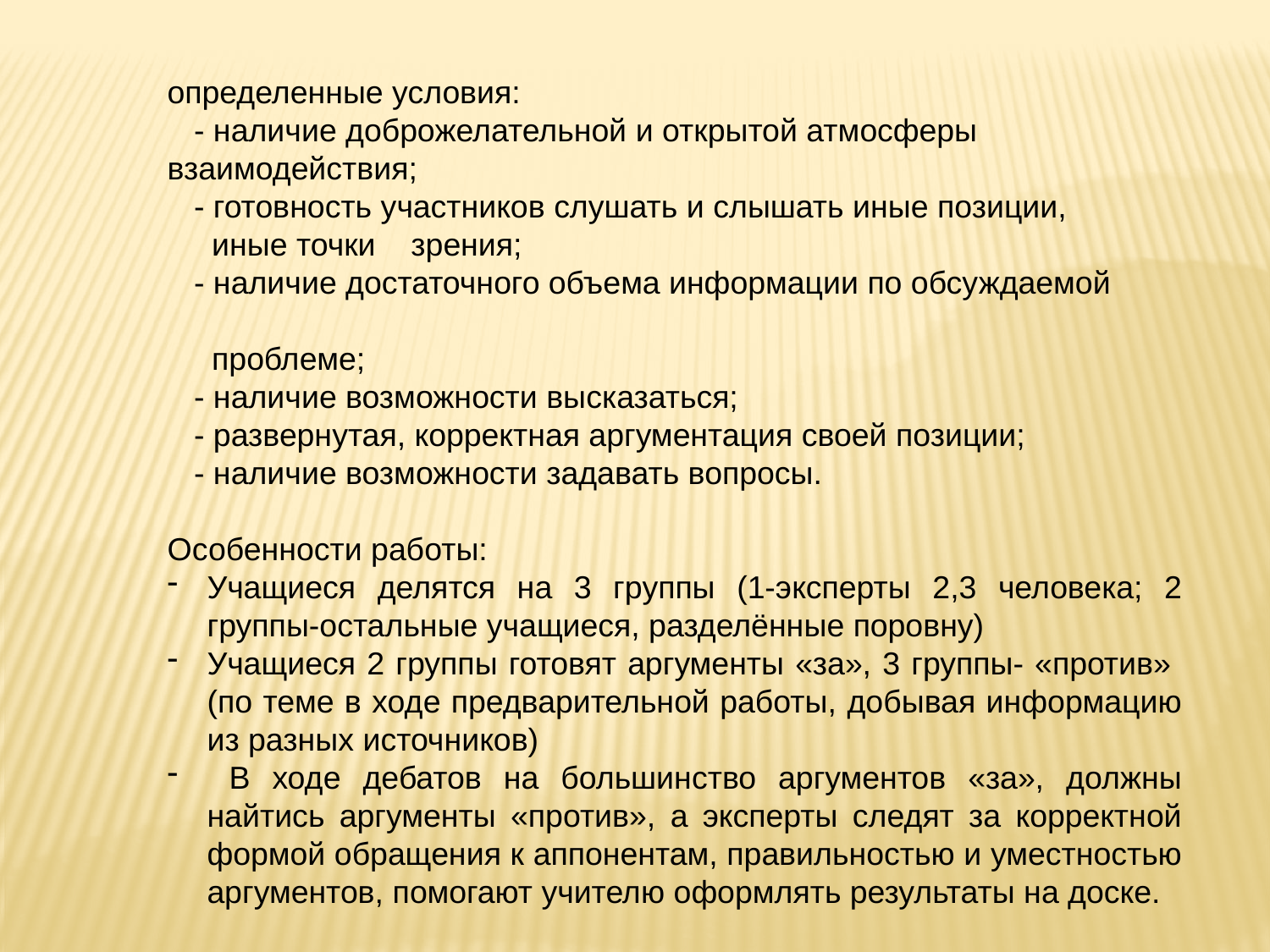

определенные условия:
   - наличие доброжелательной и открытой атмосферы взаимодействия;
   - готовность участников слушать и слышать иные позиции,
     иные точки    зрения;
   - наличие достаточного объема информации по обсуждаемой
     проблеме;
   - наличие возможности высказаться;
   - развернутая, корректная аргументация своей позиции;
   - наличие возможности задавать вопросы.

Особенности работы:
Учащиеся делятся на 3 группы (1-эксперты 2,3 человека; 2 группы-остальные учащиеся, разделённые поровну)
Учащиеся 2 группы готовят аргументы «за», 3 группы- «против»  (по теме в ходе предварительной работы, добывая информацию из разных источников)
 В ходе дебатов на большинство аргументов «за», должны найтись аргументы «против», а эксперты следят за корректной формой обращения к аппонентам, правильностью и уместностью аргументов, помогают учителю оформлять результаты на доске.